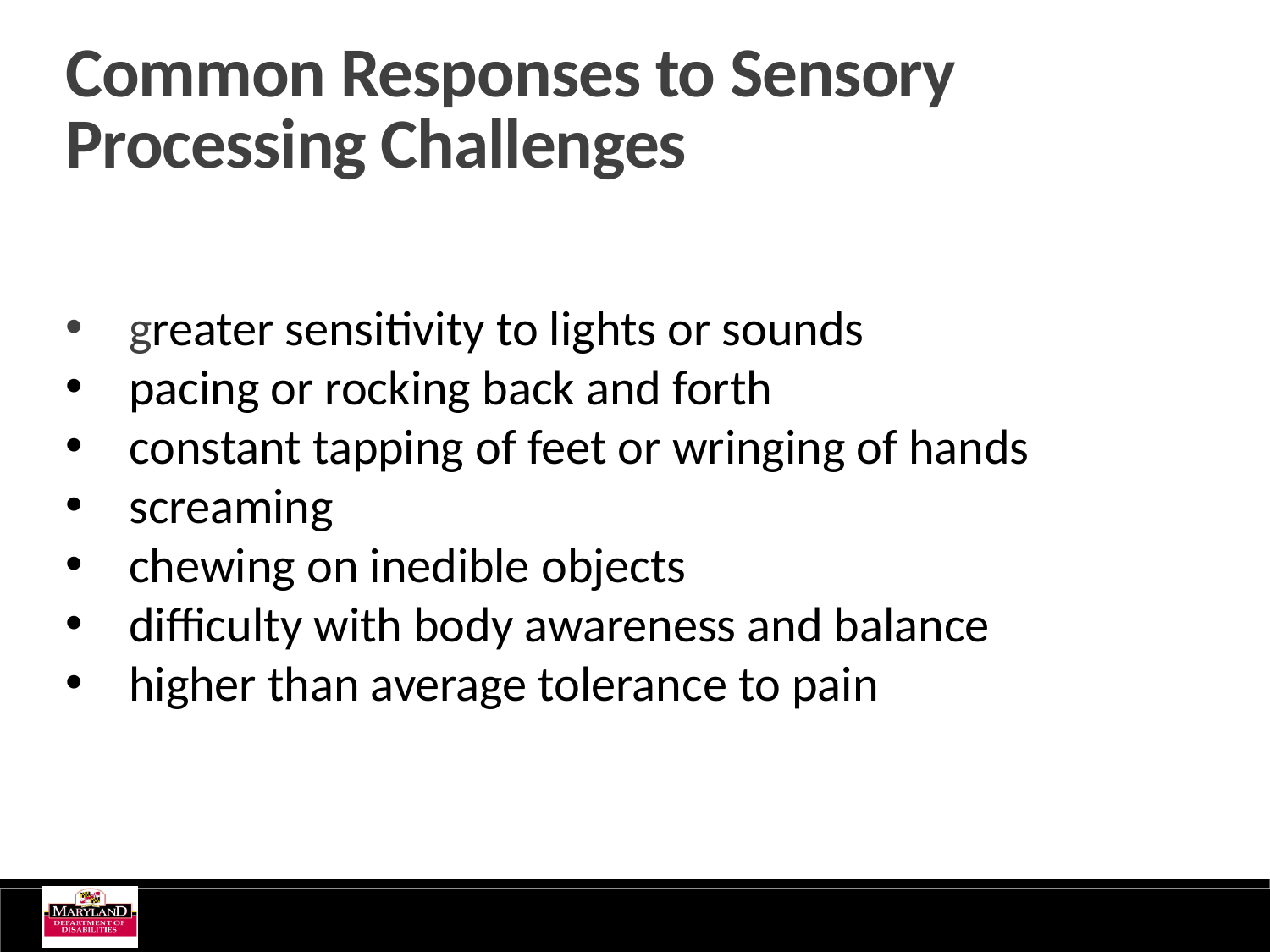

Common Responses to Sensory Processing Challenges
greater sensitivity to lights or sounds
pacing or rocking back and forth
constant tapping of feet or wringing of hands
screaming
chewing on inedible objects
difficulty with body awareness and balance
higher than average tolerance to pain